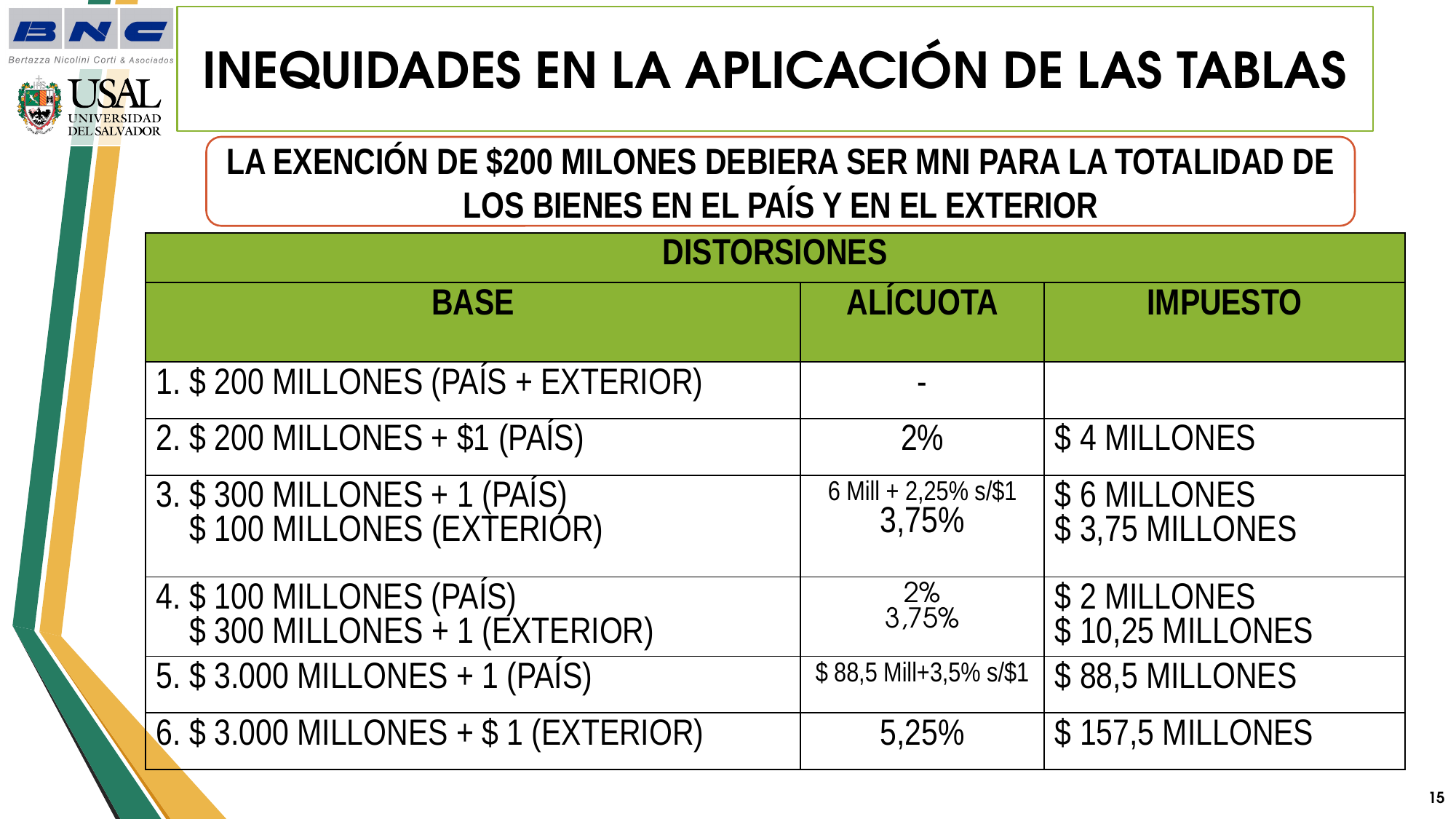

# INEQUIDADES EN LA APLICACIÓN DE LAS TABLAS
LA EXENCIÓN DE $200 MILONES DEBIERA SER MNI PARA LA TOTALIDAD DE LOS BIENES EN EL PAÍS Y EN EL EXTERIOR
| DISTORSIONES |  |  |
| --- | --- | --- |
| BASE | ALÍCUOTA | IMPUESTO |
| 1. $ 200 MILLONES (PAÍS + EXTERIOR) | - |  |
| 2. $ 200 MILLONES + $1 (PAÍS) | 2% | $ 4 MILLONES |
| 3. $ 300 MILLONES + 1 (PAÍS) $ 100 MILLONES (EXTERIOR) | 6 Mill + 2,25% s/$1 3,75% | $ 6 MILLONES $ 3,75 MILLONES |
| 4. $ 100 MILLONES (PAÍS) $ 300 MILLONES + 1 (EXTERIOR) | 2% 3,75% | $ 2 MILLONES $ 10,25 MILLONES |
| 5. $ 3.000 MILLONES + 1 (PAÍS) | $ 88,5 Mill+3,5% s/$1 | $ 88,5 MILLONES |
| 6. $ 3.000 MILLONES + $ 1 (EXTERIOR) | 5,25% | $ 157,5 MILLONES |
15